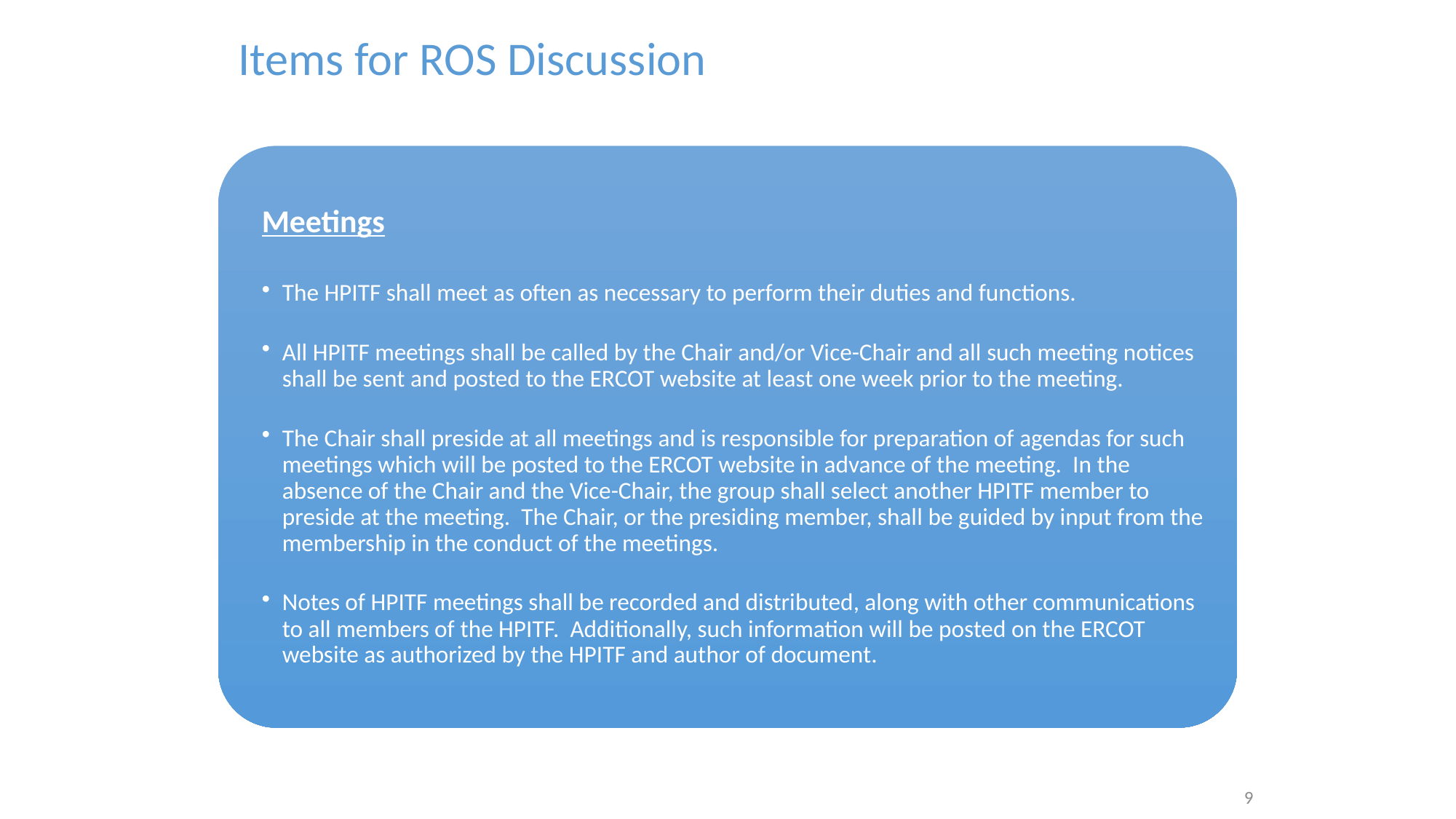

# Items for ROS Discussion
Meetings

The HPITF shall meet as often as necessary to perform their duties and functions.

All HPITF meetings shall be called by the Chair and/or Vice-Chair and all such meeting notices shall be sent and posted to the ERCOT website at least one week prior to the meeting.

The Chair shall preside at all meetings and is responsible for preparation of agendas for such meetings which will be posted to the ERCOT website in advance of the meeting.  In the absence of the Chair and the Vice-Chair, the group shall select another HPITF member to preside at the meeting.  The Chair, or the presiding member, shall be guided by input from the membership in the conduct of the meetings.

Notes of HPITF meetings shall be recorded and distributed, along with other communications to all members of the HPITF.  Additionally, such information will be posted on the ERCOT website as authorized by the HPITF and author of document.
9